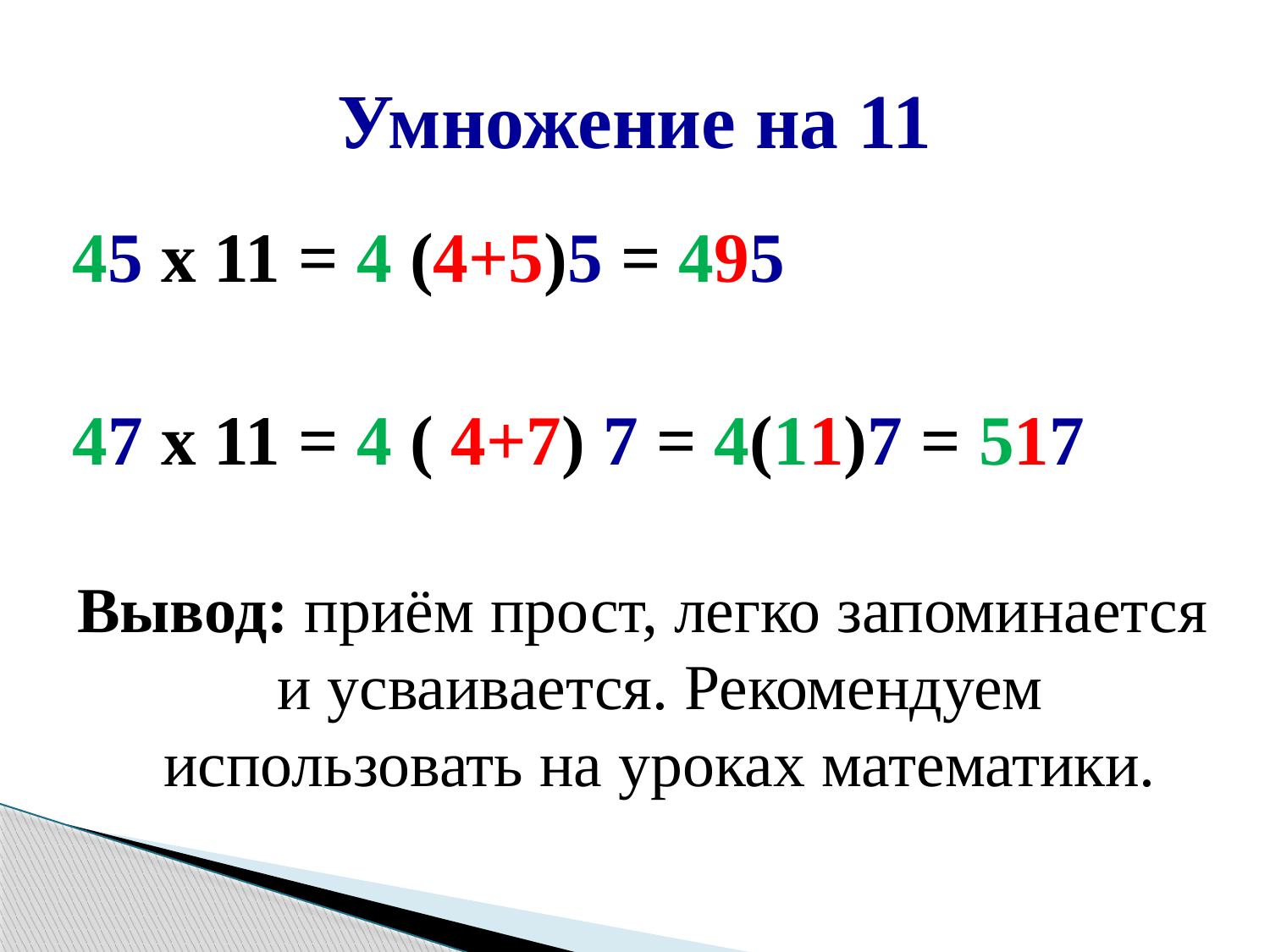

# Умножение на 11
45 х 11 = 4 (4+5)5 = 495

47 х 11 = 4 ( 4+7) 7 = 4(11)7 = 517

Вывод: приём прост, легко запоминается и усваивается. Рекомендуем использовать на уроках математики.